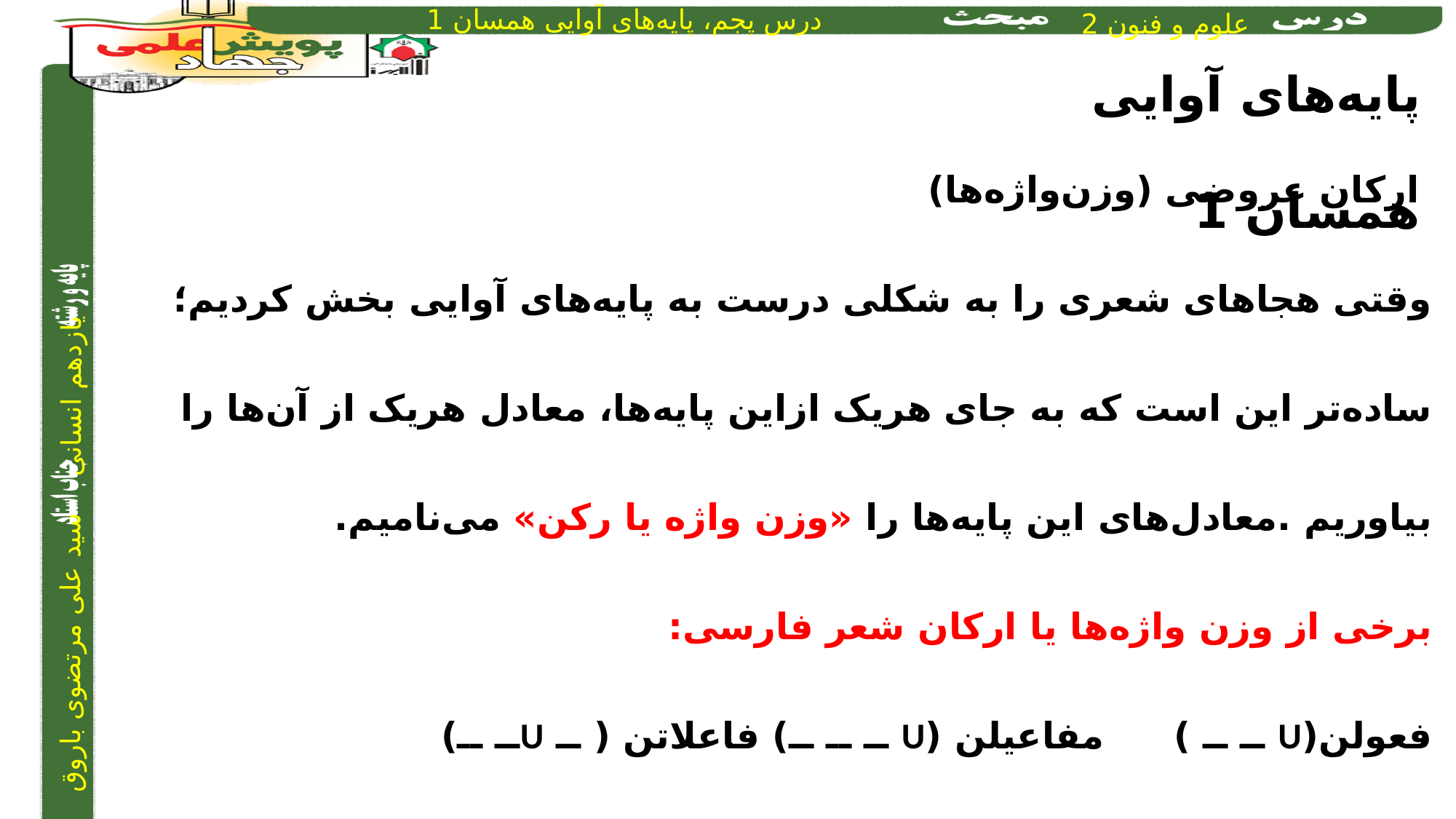

پایه‌های آوایی همسان 1
 ارکان عروضی (وزن‌واژه‌ها)
وقتی هجاهای شعری را به شکلی درست به پایه‌های آوایی بخش کردیم؛ ساده‌تر این است که به جای هریک ازاین پایه‌ها، معادل هریک از آن‌ها را بیاوریم .معادل‌های این پایه‌ها را «وزن واژه یا رکن» می‌نامیم.
برخی از وزن واژه‌ها یا ارکان شعر فارسی:
فعولن(U ــ ــ ) 		مفاعیلن (U ــ ــ ــ)	 فاعلاتن ( ــ Uــ ــ)
مستفعلن (ــ  ــ U ــ)	 فعلاتن (U U  ــ ــ)	 مفتعلن ) ــ U U ــ (